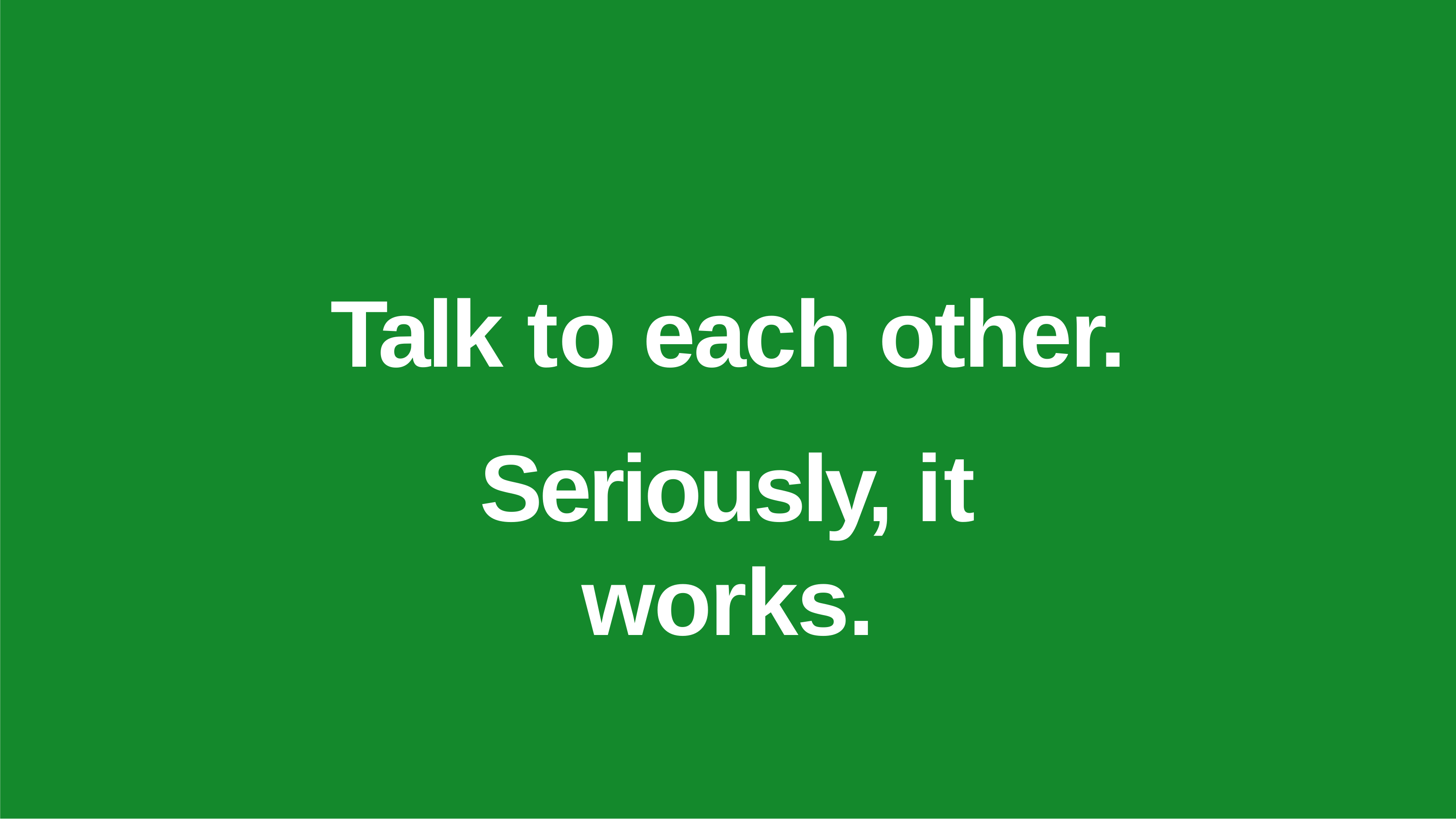

Talk to each other.
Seriously, it works.